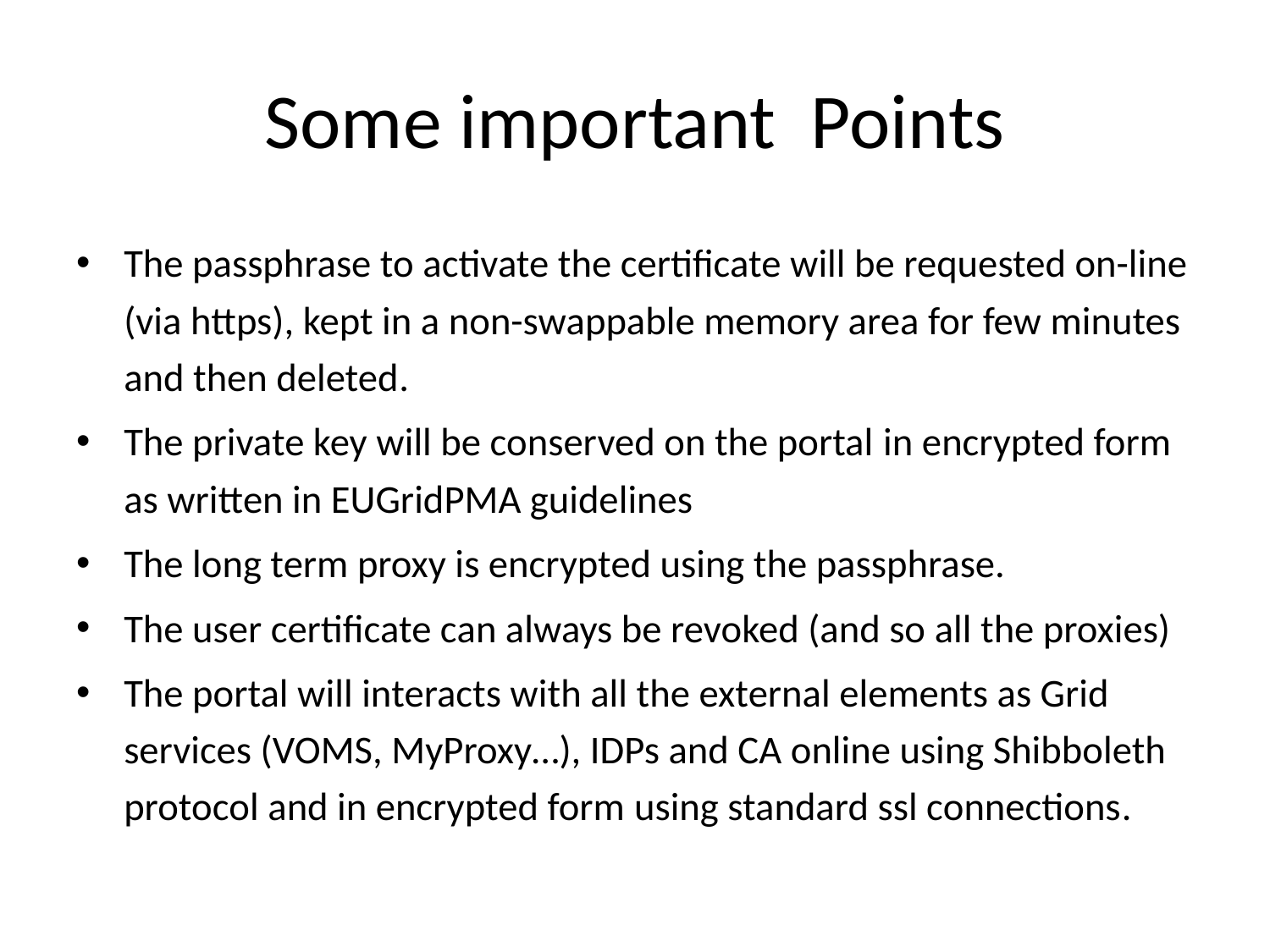

# Some important  Points
The passphrase to activate the certificate will be requested on-line (via https), kept in a non-swappable memory area for few minutes and then deleted.
The private key will be conserved on the portal in encrypted form as written in EUGridPMA guidelines
The long term proxy is encrypted using the passphrase.
The user certificate can always be revoked (and so all the proxies)
The portal will interacts with all the external elements as Grid services (VOMS, MyProxy…), IDPs and CA online using Shibboleth protocol and in encrypted form using standard ssl connections.